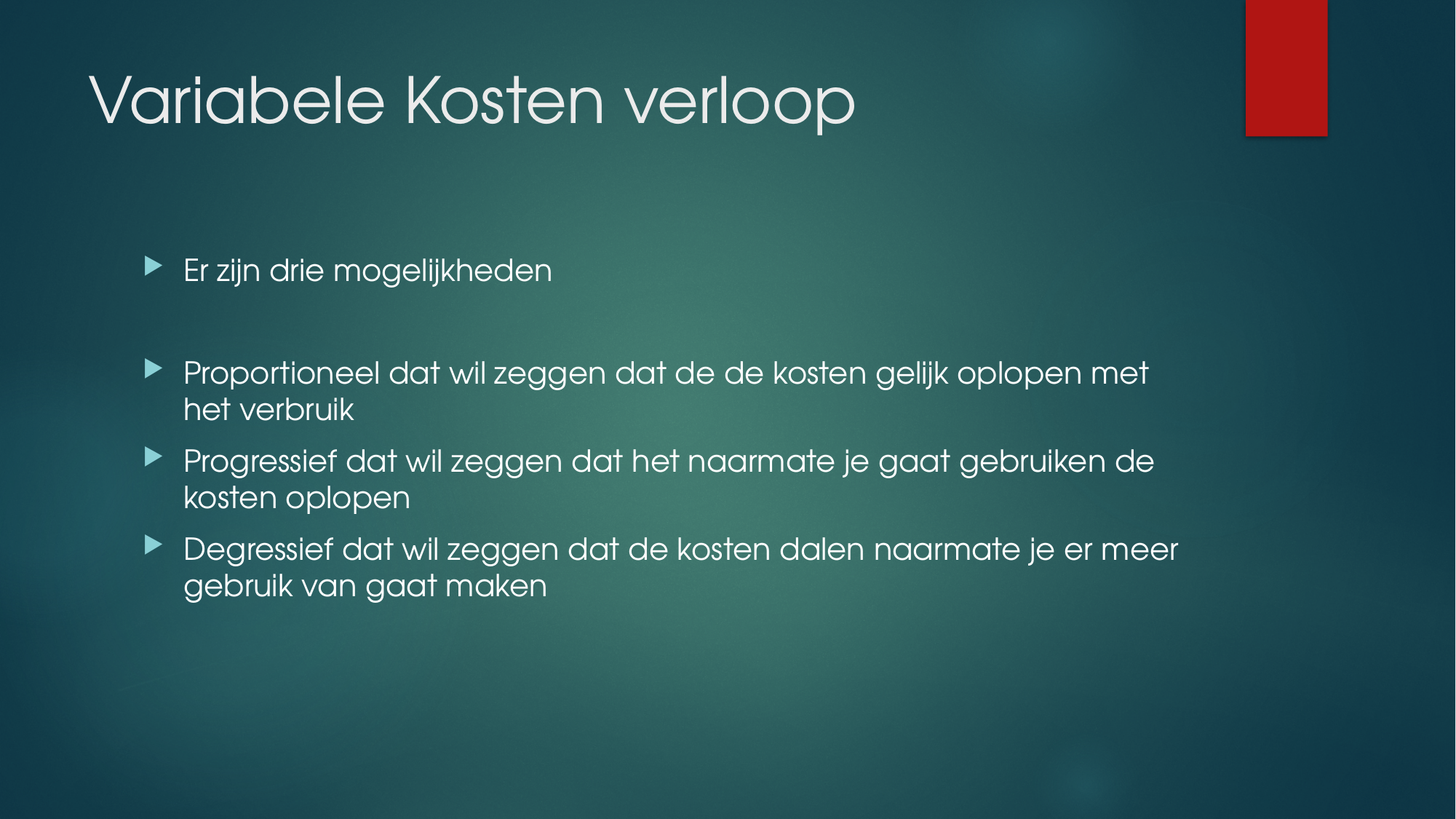

# Variabele Kosten verloop
Er zijn drie mogelijkheden

Proportioneel dat wil zeggen dat de de kosten gelijk oplopen met het verbruik
Progressief dat wil zeggen dat het naarmate je gaat gebruiken de kosten oplopen
Degressief dat wil zeggen dat de kosten dalen naarmate je er meer gebruik van gaat maken